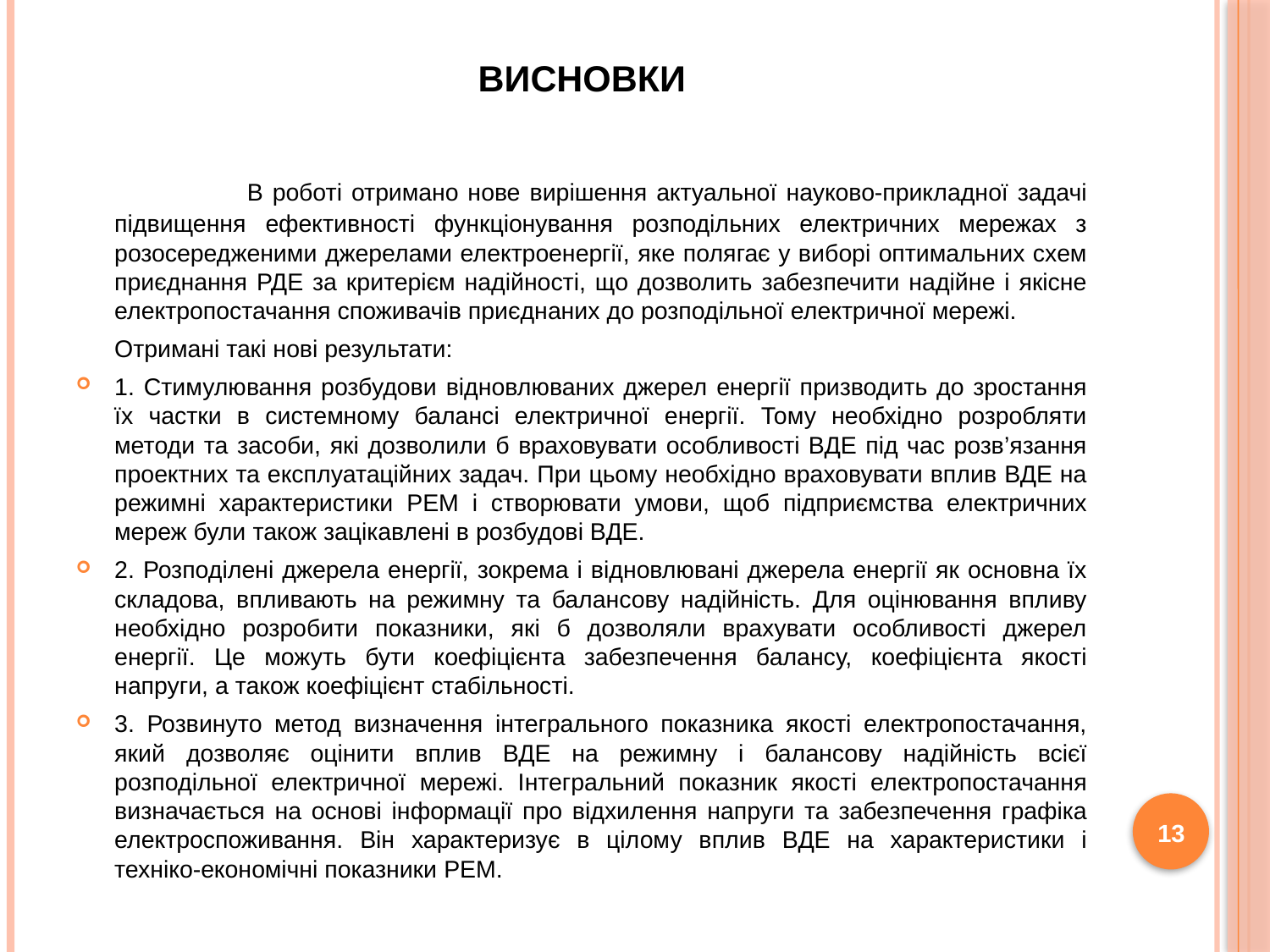

Висновки

         	В роботі отримано нове вирішення актуальної науково-прикладної задачі підвищення ефективності функціонування розподільних електричних мережах з розосередженими джерелами електроенергії, яке полягає у виборі оптимальних схем приєднання РДЕ за критерієм надійності, що дозволить забезпечити надійне і якісне електропостачання споживачів приєднаних до розподільної електричної мережі.
		Отримані такі нові результати:
1. Стимулювання розбудови відновлюваних джерел енергії призводить до зростання їх частки в системному балансі електричної енергії. Тому необхідно розробляти методи та засоби, які дозволили б враховувати особливості ВДЕ під час розв’язання проектних та експлуатаційних задач. При цьому необхідно враховувати вплив ВДЕ на режимні характеристики РЕМ і створювати умови, щоб підприємства електричних мереж були також зацікавлені в розбудові ВДЕ.
2. Розподілені джерела енергії, зокрема і відновлювані джерела енергії як основна їх складова, впливають на режимну та балансову надійність. Для оцінювання впливу необхідно розробити показники, які б дозволяли врахувати особливості джерел енергії. Це можуть бути коефіцієнта забезпечення балансу, коефіцієнта якості напруги, а також коефіцієнт стабільності.
3. Розвинуто метод визначення інтегрального показника якості електропостачання, який дозволяє оцінити вплив ВДЕ на режимну і балансову надійність всієї розподільної електричної мережі. Інтегральний показник якості електропостачання визначається на основі інформації про відхилення напруги та забезпечення графіка електроспоживання. Він характеризує в цілому вплив ВДЕ на характеристики і техніко-економічні показники РЕМ.

13